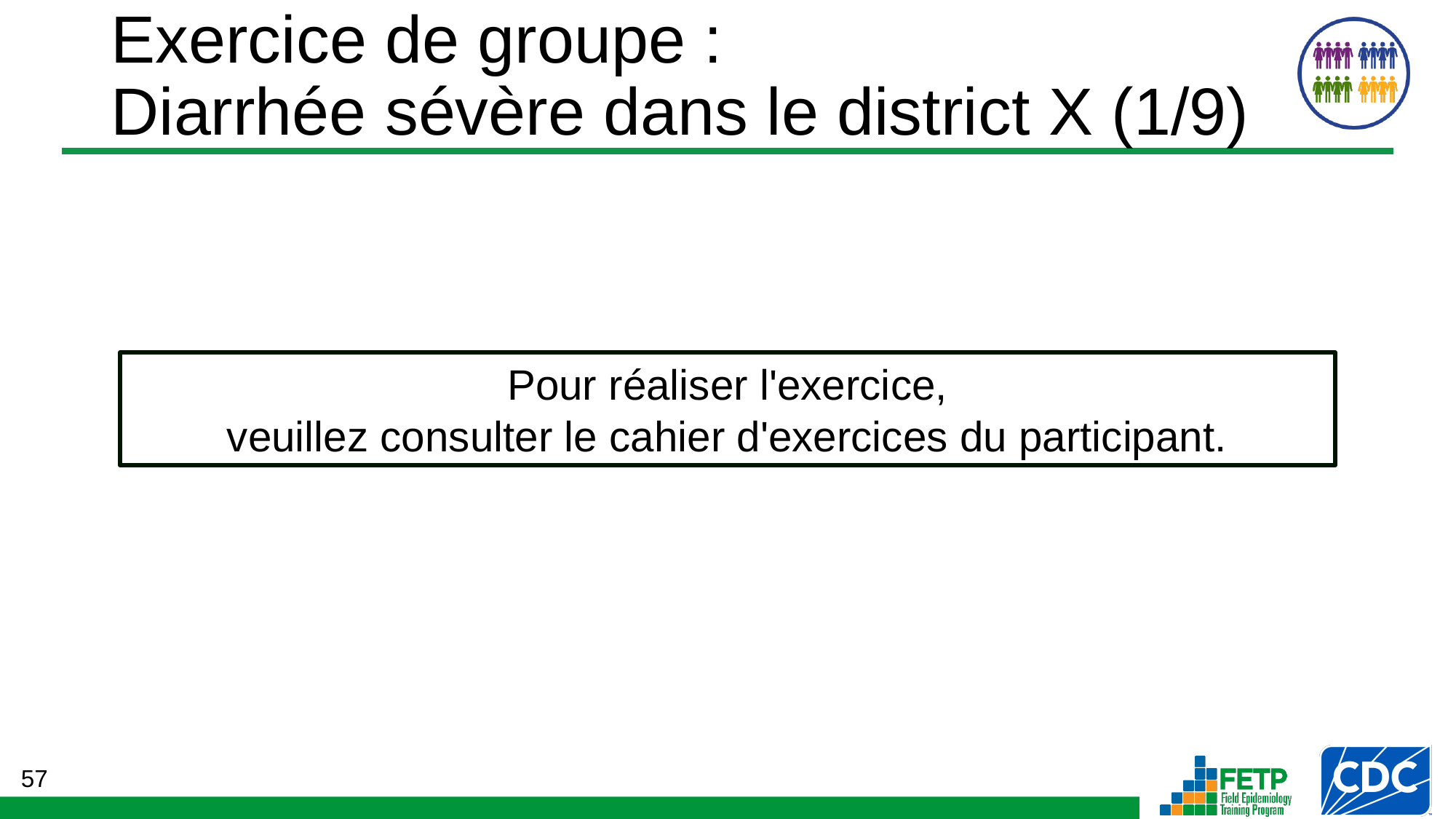

Exercice de groupe :
Diarrhée sévère dans le district X (1/9)